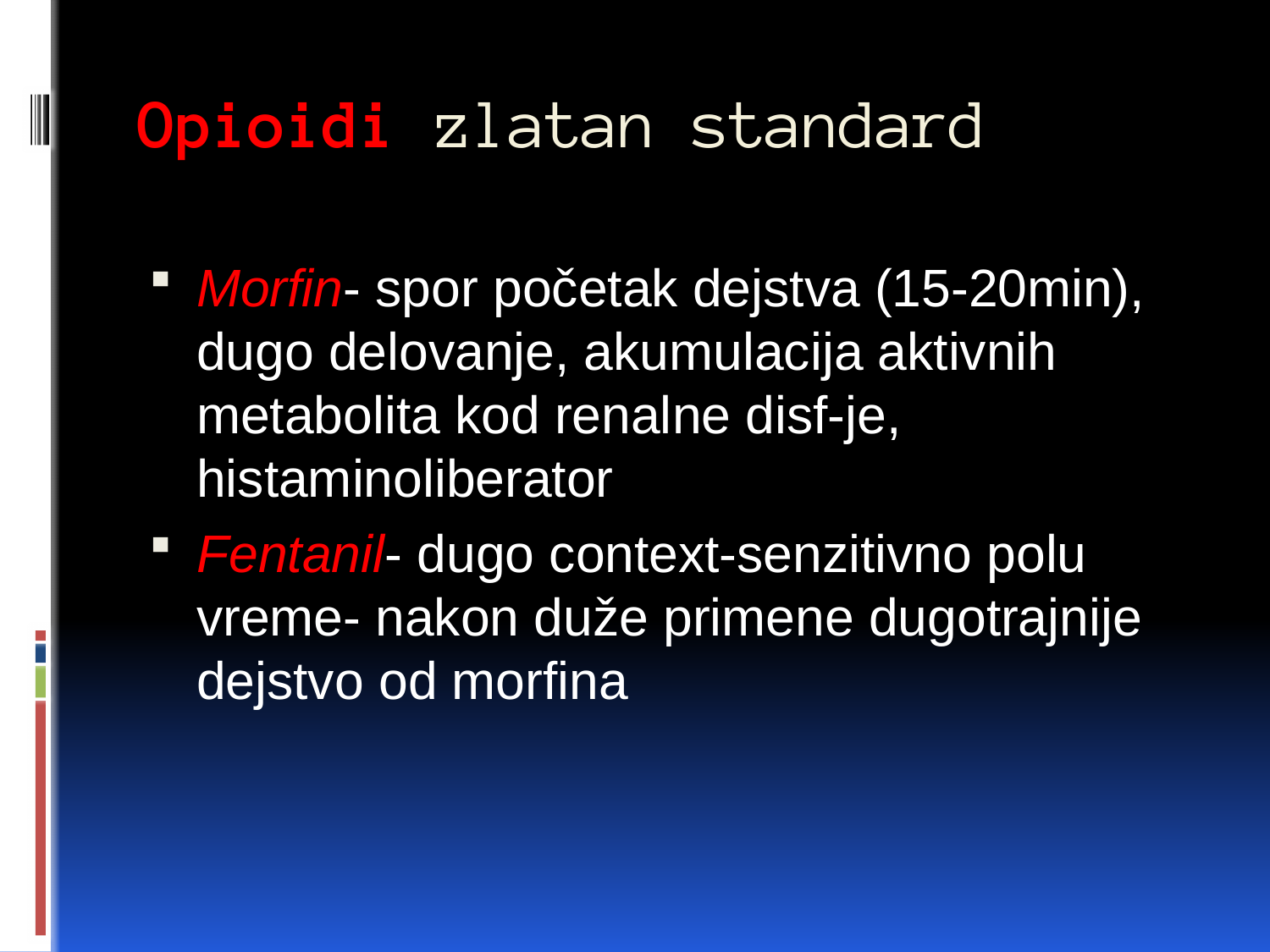

# Opioidi zlatan standard
Morfin- spor početak dejstva (15-20min), dugo delovanje, akumulacija aktivnih metabolita kod renalne disf-je, histaminoliberator
Fentanil- dugo context-senzitivno polu vreme- nakon duže primene dugotrajnije dejstvo od morfina